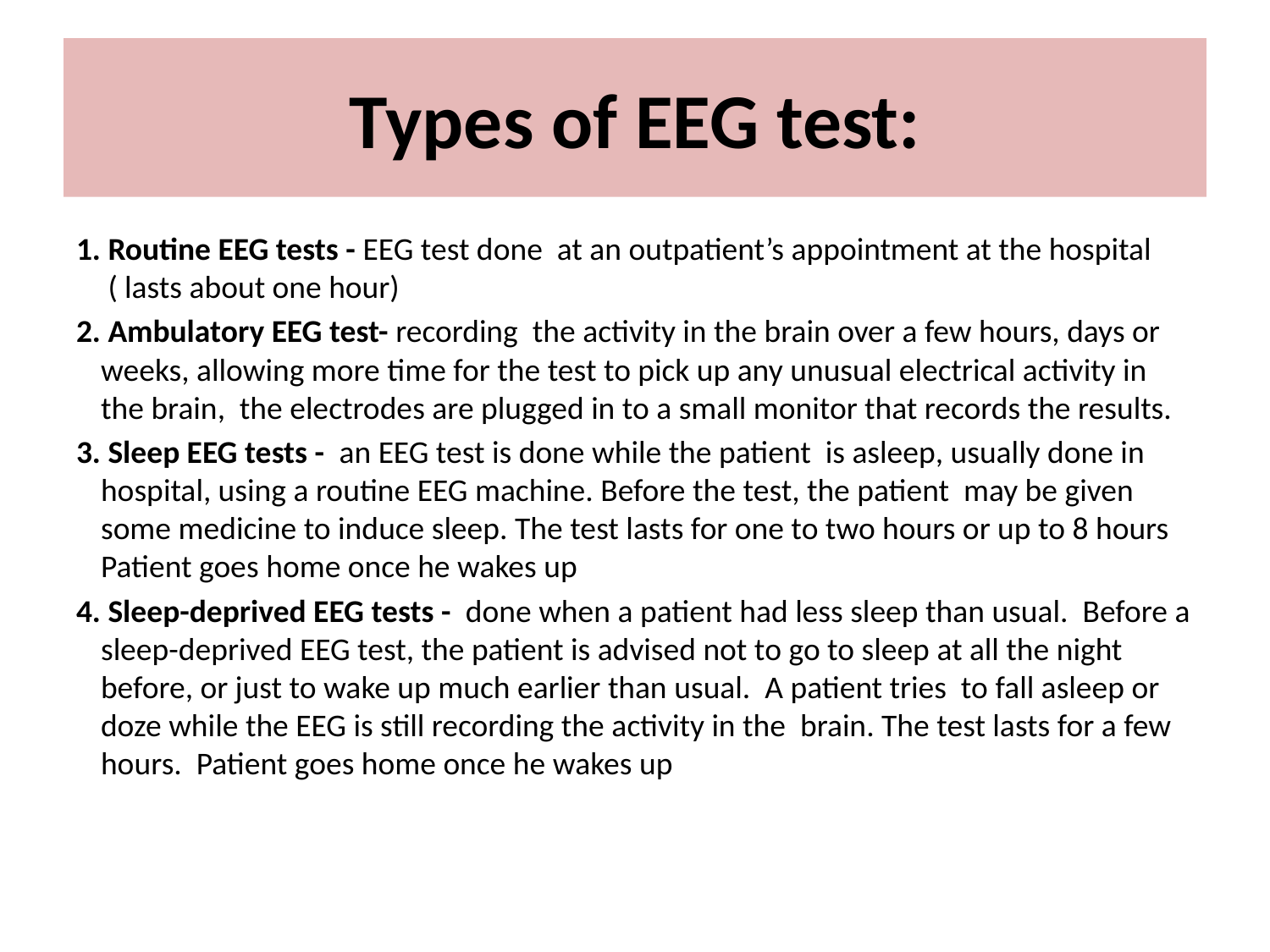

# Types of EEG test:
Routine EEG tests - EEG test done  at an outpatient’s appointment at the hospital ( lasts about one hour)
2. Ambulatory EEG test- recording  the activity in the brain over a few hours, days or weeks, allowing more time for the test to pick up any unusual electrical activity in the brain,  the electrodes are plugged in to a small monitor that records the results.
3. Sleep EEG tests -  an EEG test is done while the patient  is asleep, usually done in hospital, using a routine EEG machine. Before the test, the patient  may be given some medicine to induce sleep. The test lasts for one to two hours or up to 8 hours Patient goes home once he wakes up
4. Sleep-deprived EEG tests -  done when a patient had less sleep than usual.  Before a sleep-deprived EEG test, the patient is advised not to go to sleep at all the night before, or just to wake up much earlier than usual.  A patient tries  to fall asleep or doze while the EEG is still recording the activity in the  brain. The test lasts for a few hours.  Patient goes home once he wakes up